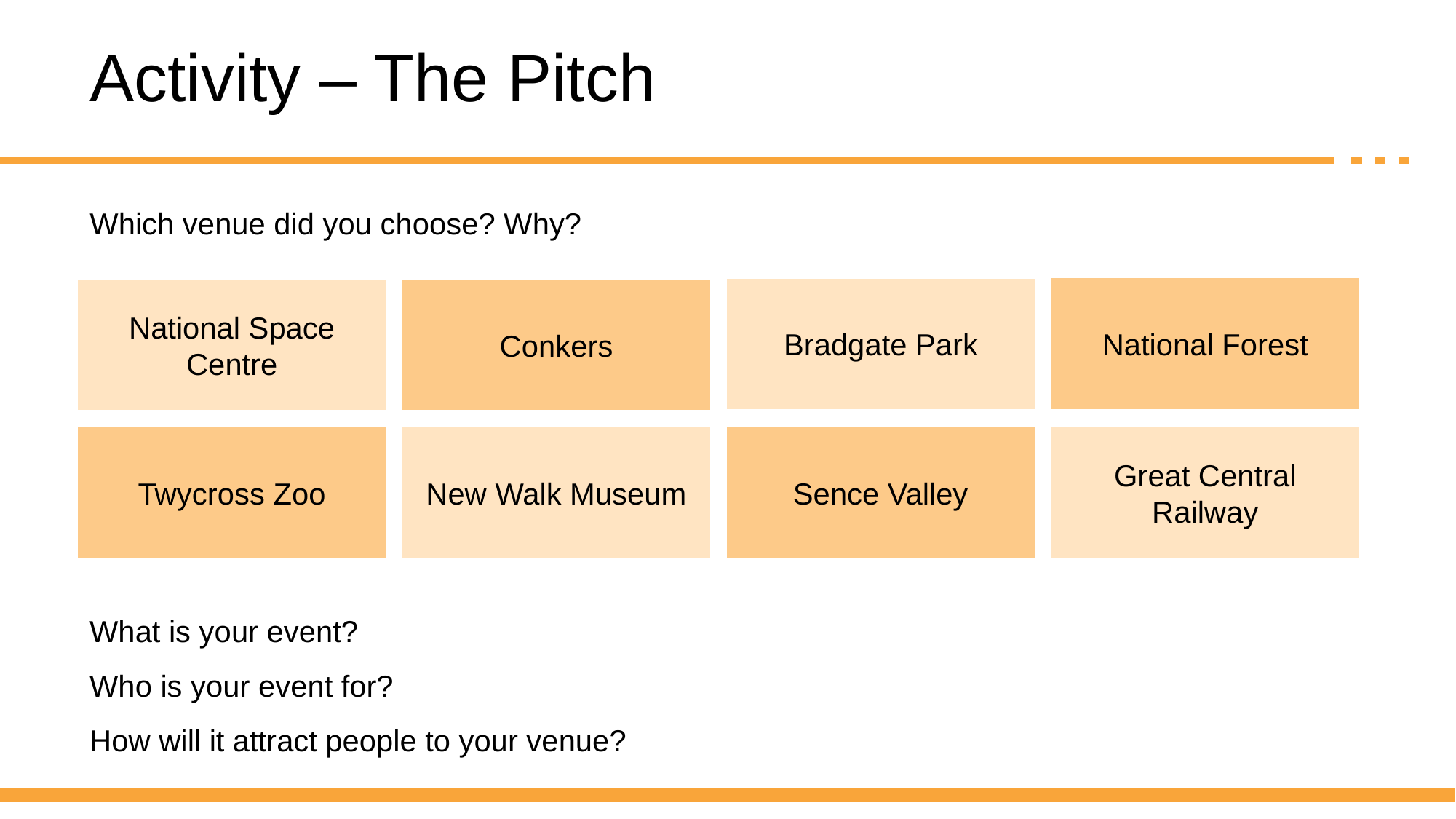

# Activity – The Pitch

Which venue did you choose? Why?

National Forest
Bradgate Park
National Space Centre
Conkers
Twycross Zoo
New Walk Museum
Sence Valley
Great Central Railway
What is your event?
Who is your event for?
How will it attract people to your venue?